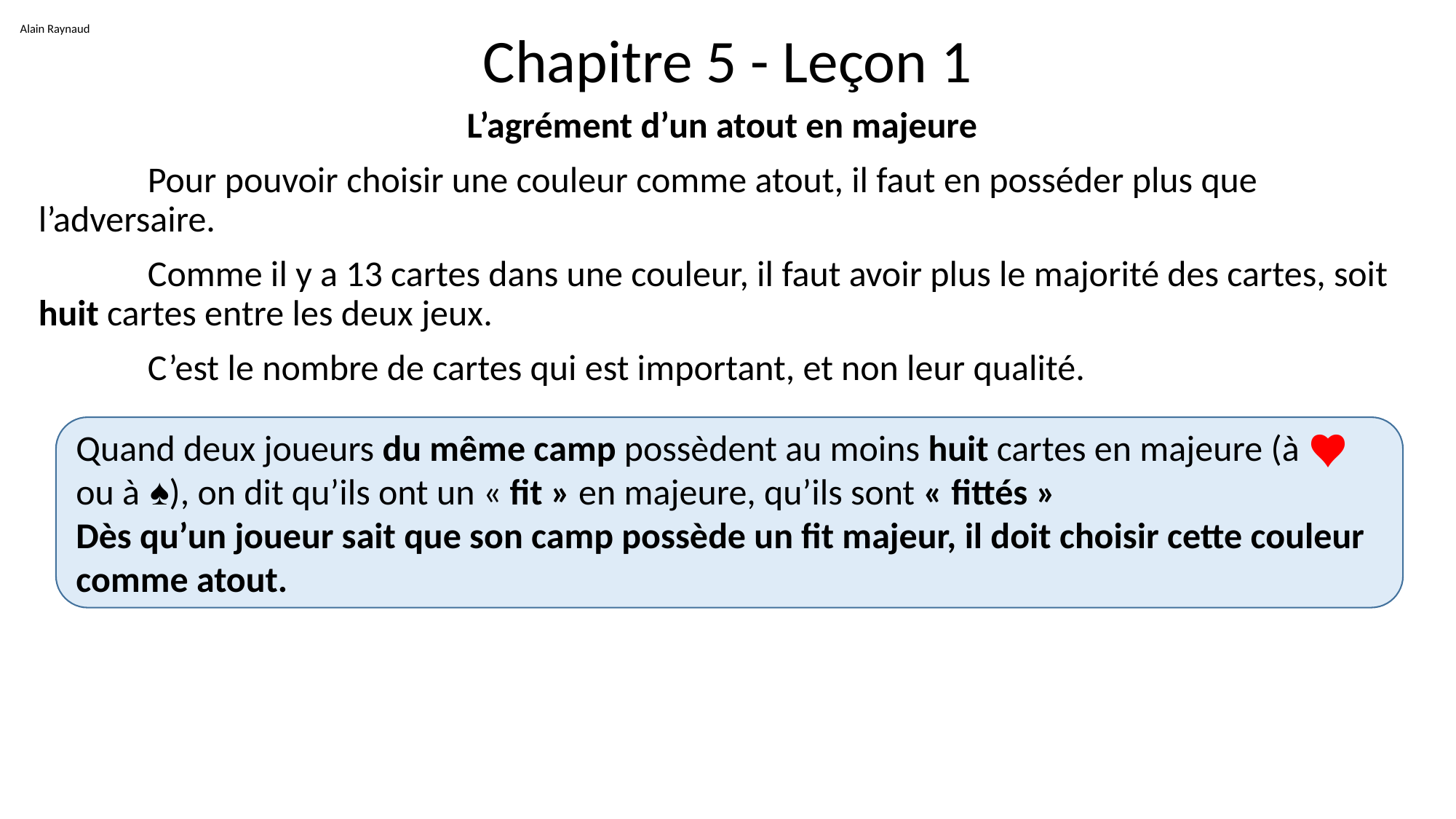

Alain Raynaud
# Chapitre 5 - Leçon 1
L’agrément d’un atout en majeure
	Pour pouvoir choisir une couleur comme atout, il faut en posséder plus que l’adversaire.
	Comme il y a 13 cartes dans une couleur, il faut avoir plus le majorité des cartes, soit huit cartes entre les deux jeux.
	C’est le nombre de cartes qui est important, et non leur qualité.

Quand deux joueurs du même camp possèdent au moins huit cartes en majeure (à ♥ ou à ♠), on dit qu’ils ont un « fit » en majeure, qu’ils sont « fittés »
Dès qu’un joueur sait que son camp possède un fit majeur, il doit choisir cette couleur comme atout.